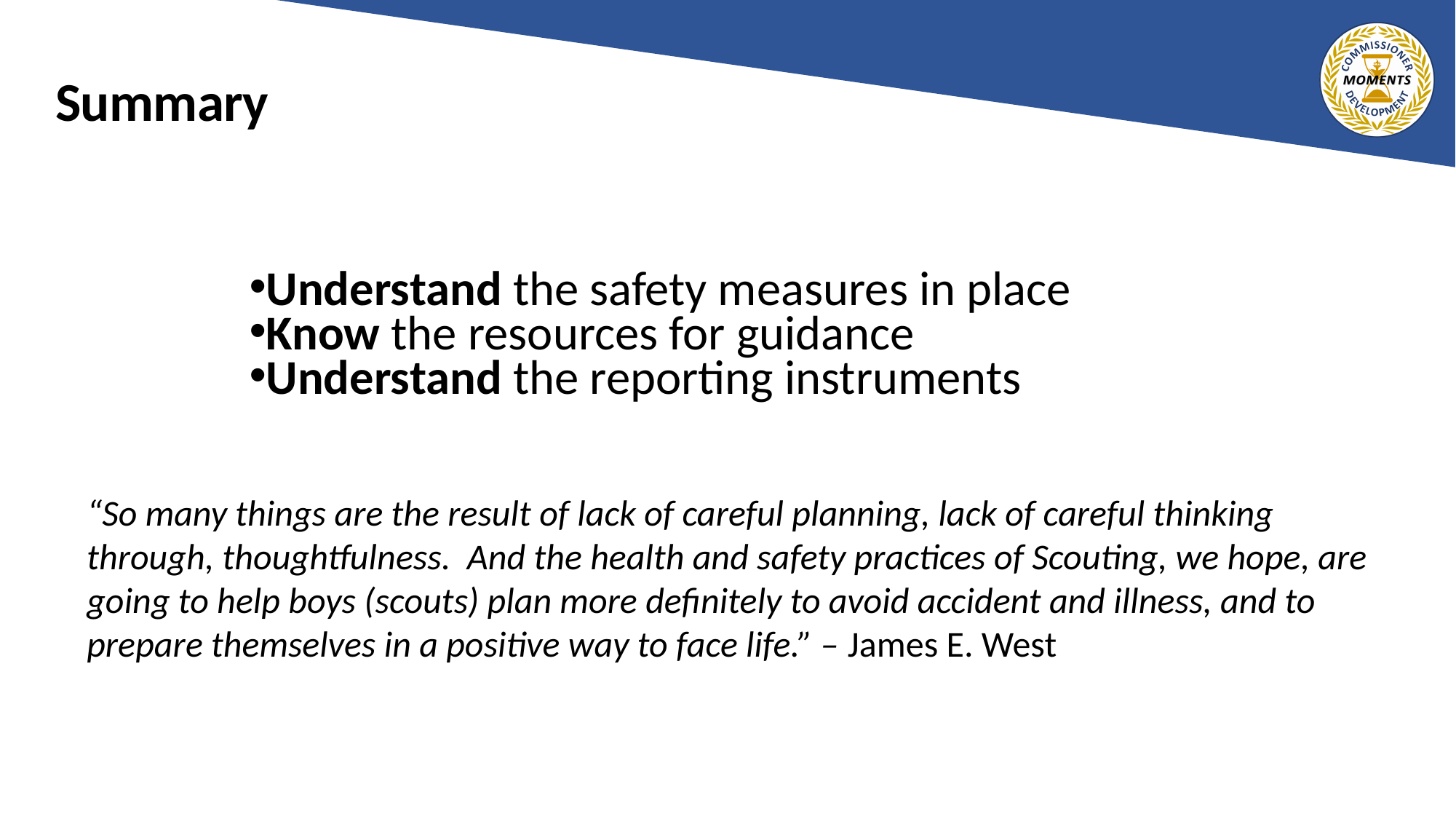

# Summary
Understand the safety measures in place​
Know the resources for guidance​
Understand the reporting instruments
“So many things are the result of lack of careful planning, lack of careful thinking through, thoughtfulness.  And the health and safety practices of Scouting, we hope, are going to help boys (scouts) plan more definitely to avoid accident and illness, and to prepare themselves in a positive way to face life.” – James E. West